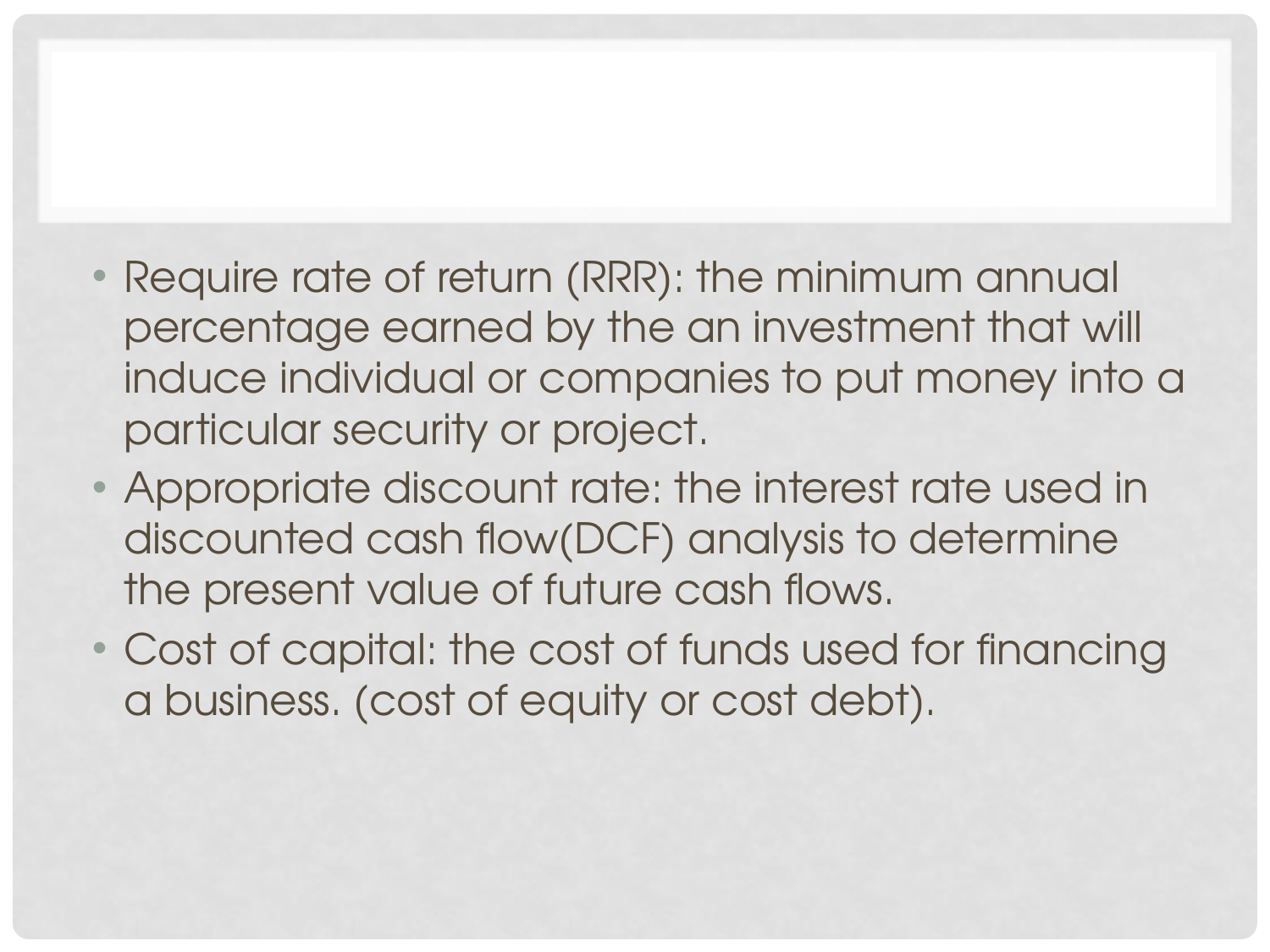

#
Require rate of return (RRR): the minimum annual percentage earned by the an investment that will induce individual or companies to put money into a particular security or project.
Appropriate discount rate: the interest rate used in discounted cash flow(DCF) analysis to determine the present value of future cash flows.
Cost of capital: the cost of funds used for financing a business. (cost of equity or cost debt).